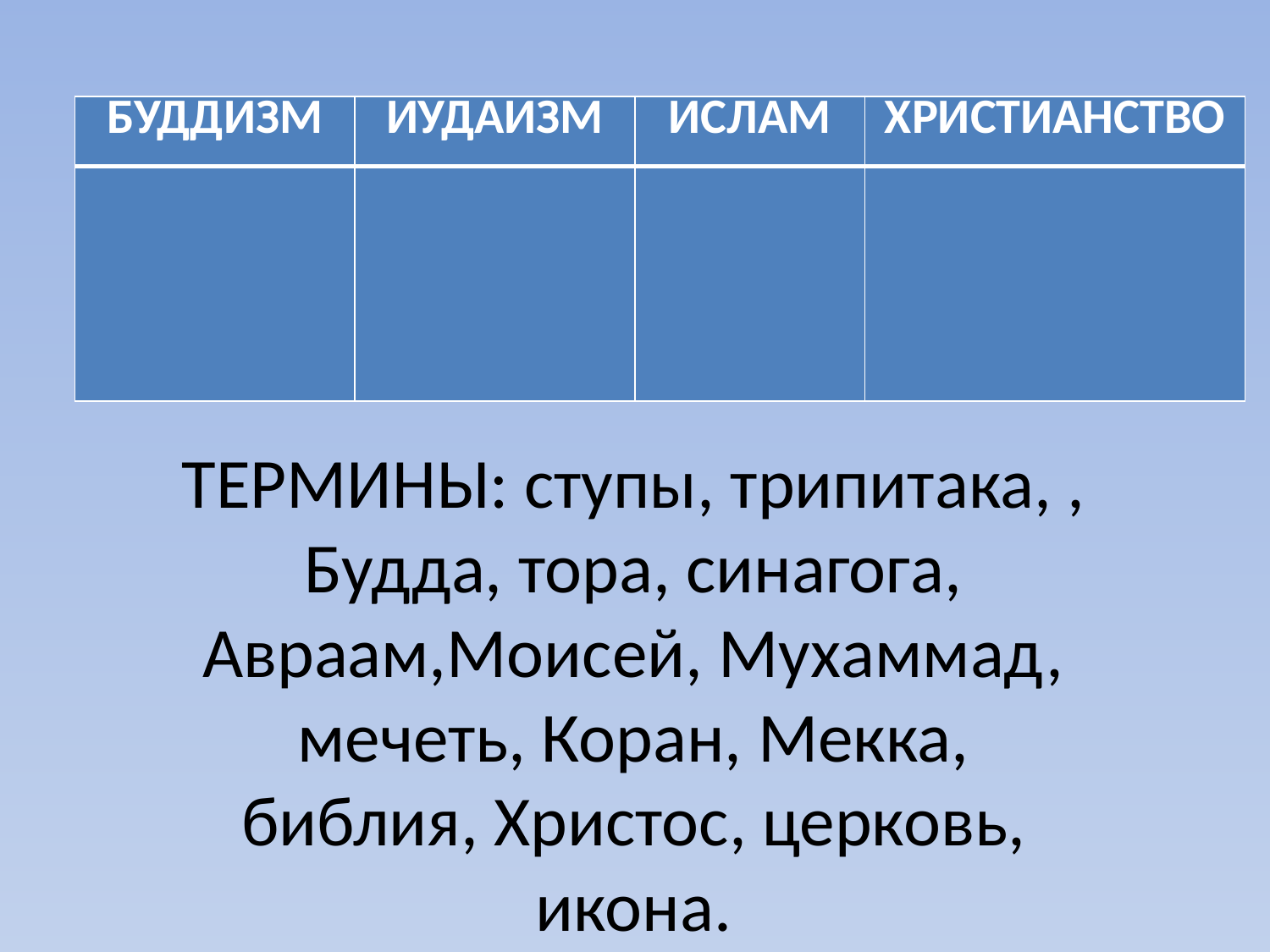

#
| БУДДИЗМ | ИУДАИЗМ | ИСЛАМ | ХРИСТИАНСТВО |
| --- | --- | --- | --- |
|  |  |  |  |
ТЕРМИНЫ: ступы, трипитака, , Будда, тора, синагога, Авраам,Моисей, Мухаммад, мечеть, Коран, Мекка, библия, Христос, церковь, икона.